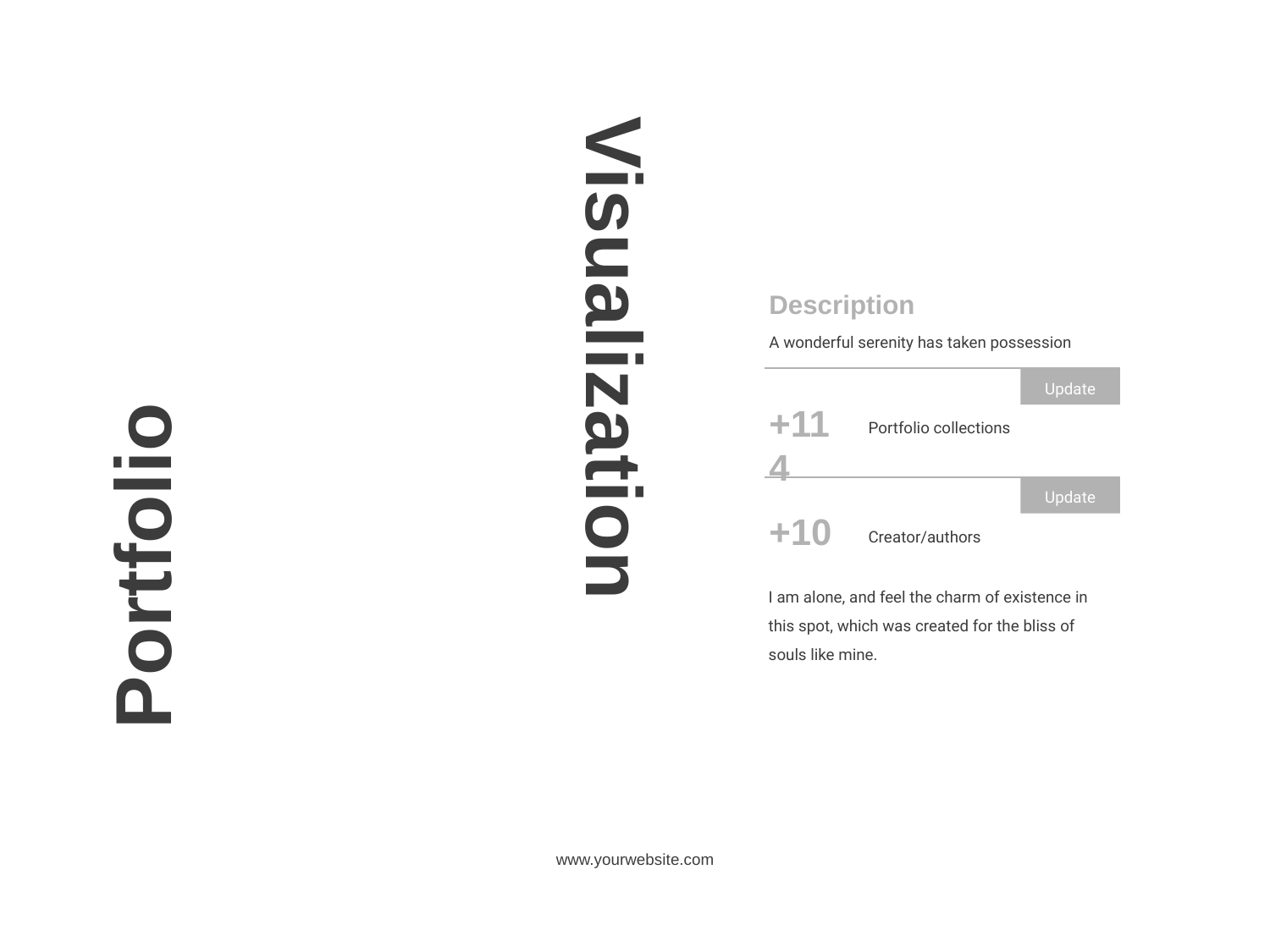

Description
A wonderful serenity has taken possession

Portfolio
Update
+114
Visualization
Portfolio collections

Update
+10
Creator/authors
I am alone, and feel the charm of existence in this spot, which was created for the bliss of souls like mine.
www.yourwebsite.com